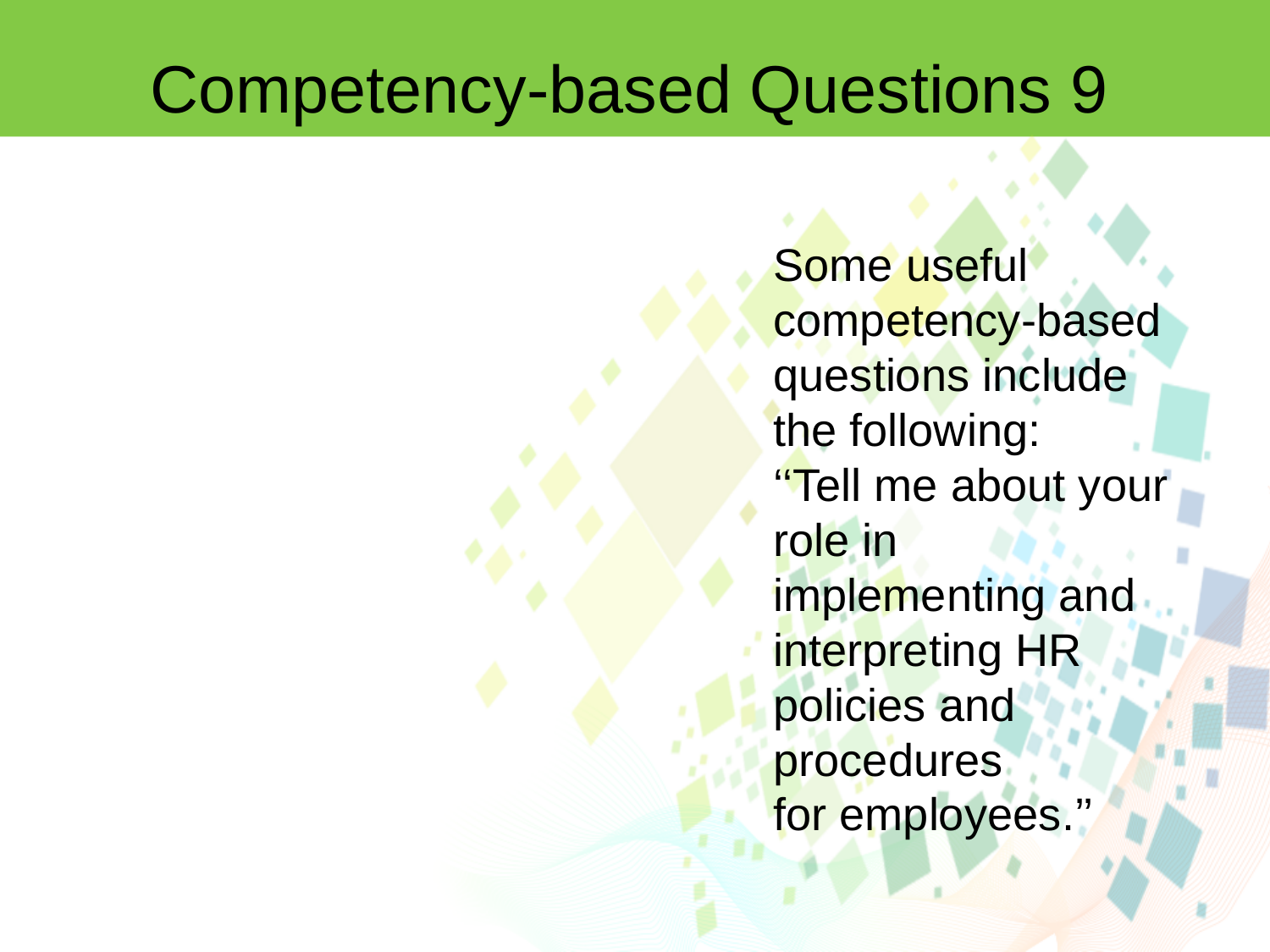

Competency-based Questions 9
Some useful
competency-based questions include the following:
‘‘Tell me about your role in implementing and interpreting HR policies and procedures
for employees.’’